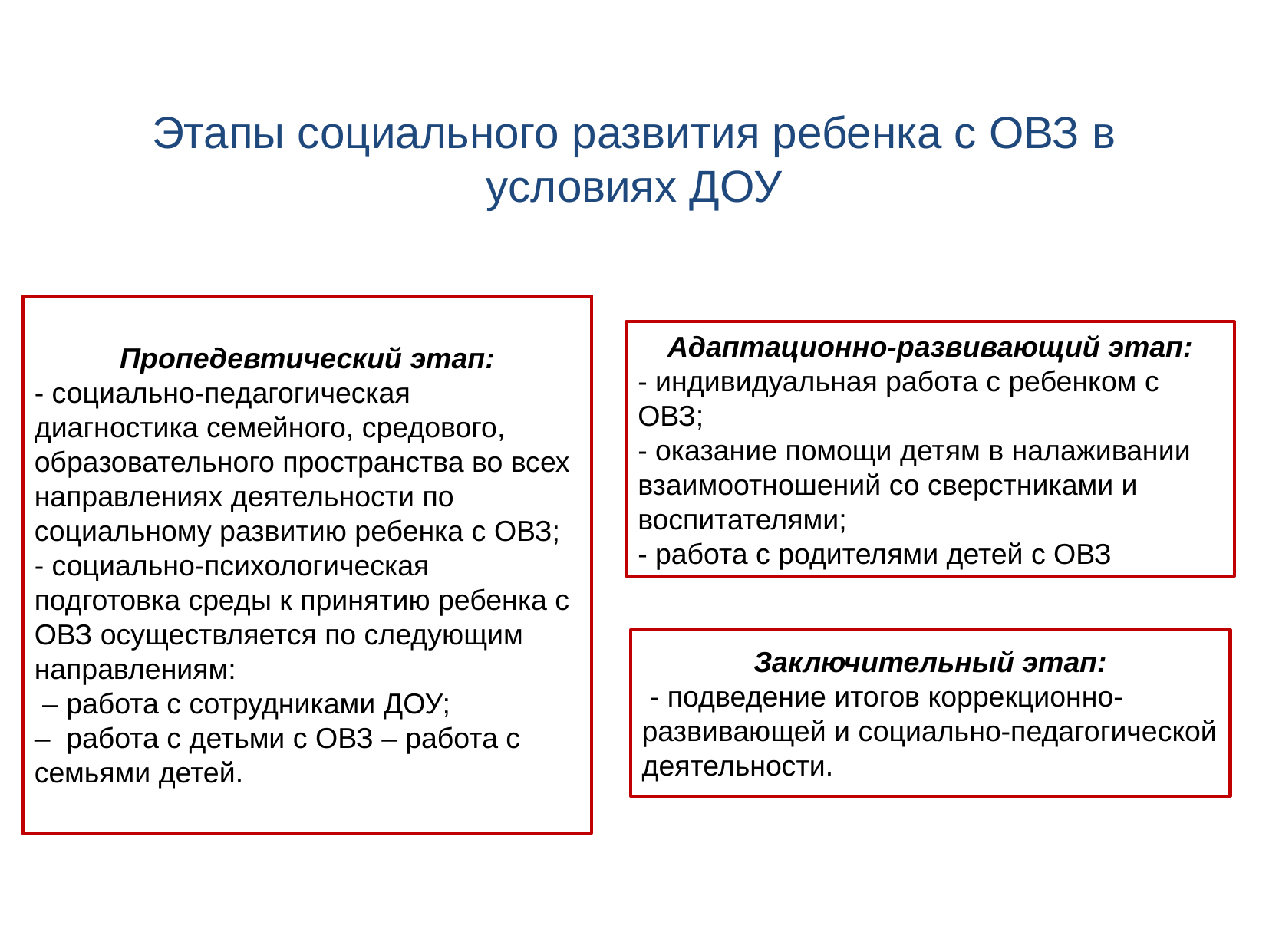

# Этапы социального развития ребенка с ОВЗ в условиях ДОУ
Пропедевтический этап:
- социально-педагогическая диагностика семейного, средового, образовательного пространства во всех направлениях деятельности по социальному развитию ребенка с ОВЗ;
- социально-психологическая подготовка среды к принятию ребенка с ОВЗ осуществляется по следующим направлениям:
 – работа с сотрудниками ДОУ;
–  работа с детьми с ОВЗ – работа с семьями детей.
Адаптационно-развивающий этап:
- индивидуальная работа с ребенком с ОВЗ;
- оказание помощи детям в налаживании взаимоотношений со сверстниками и воспитателями;
- работа с родителями детей с ОВЗ
Пропедевтический этап:
- социально-педагогическая диагностика семейного, средового, образовательного пространства во всех направлениях деятельности по социальному развитию ребенка с ОВЗ;
- социально-психологическая подготовка среды к принятию ребенка с ОВЗ осуществляется по следующим направлениям:
 – работа с сотрудниками ДОУ;
–  работа с детьми с ОВЗ – работа с семьями детей.
Заключительный этап:
 - подведение итогов коррекционно-развивающей и социально-педагогической деятельности.